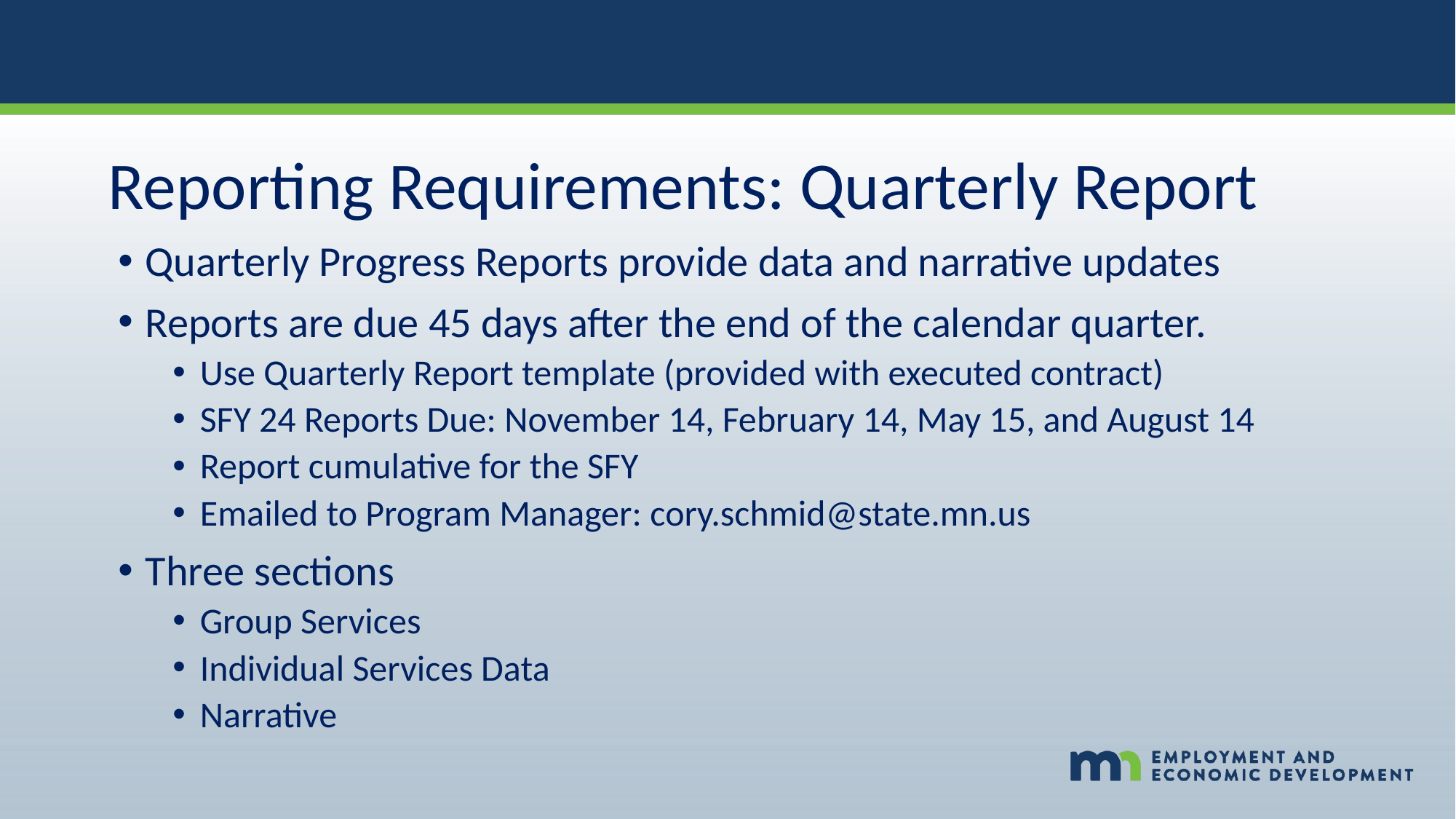

# Reporting Requirements: Quarterly Report
Quarterly Progress Reports provide data and narrative updates
Reports are due 45 days after the end of the calendar quarter.
Use Quarterly Report template (provided with executed contract)
SFY 24 Reports Due: November 14, February 14, May 15, and August 14
Report cumulative for the SFY
Emailed to Program Manager: cory.schmid@state.mn.us
Three sections
Group Services
Individual Services Data
Narrative